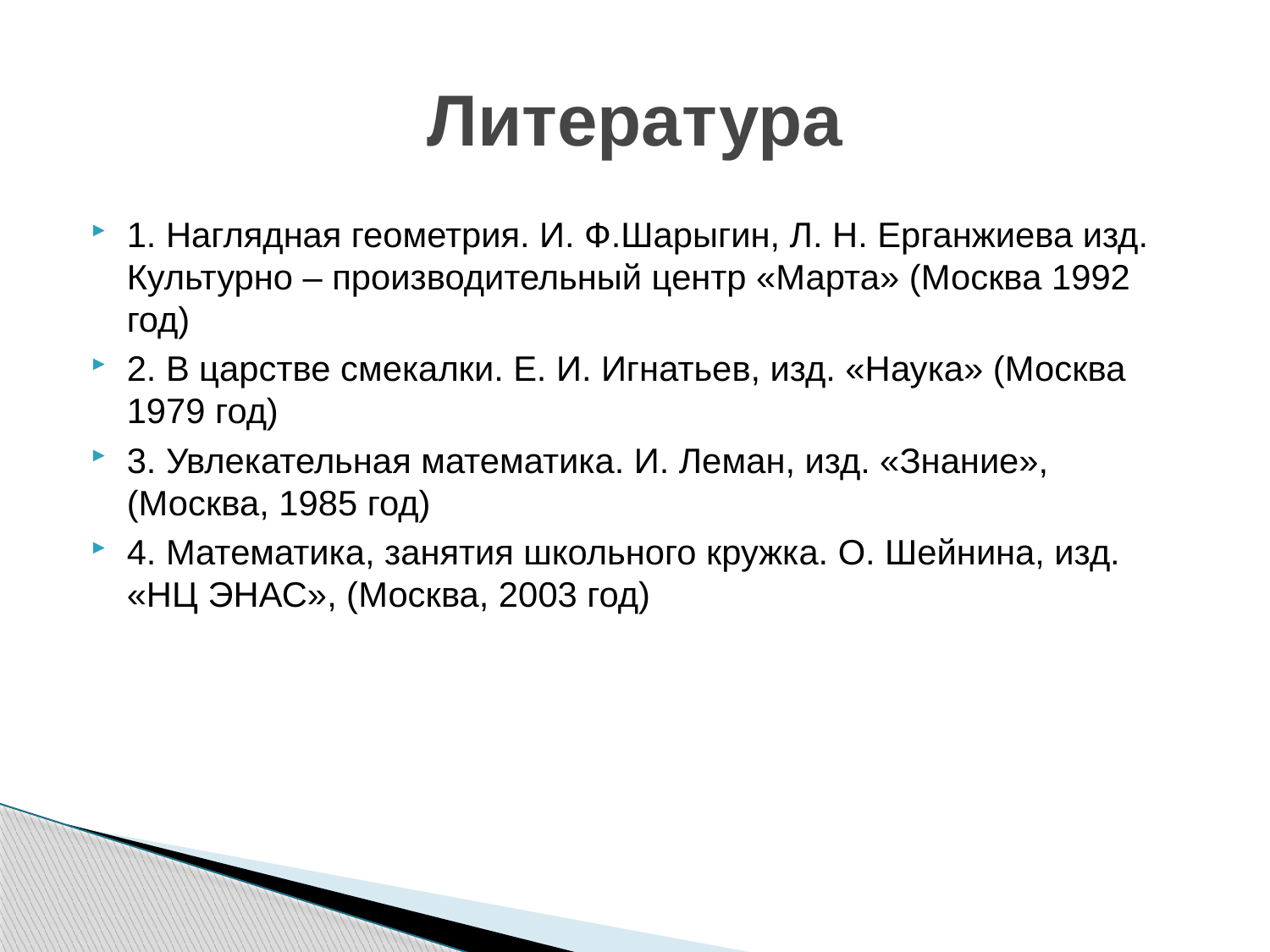

# Литература
1. Наглядная геометрия. И. Ф.Шарыгин, Л. Н. Ерганжиева изд. Культурно – производительный центр «Марта» (Москва 1992 год)
2. В царстве смекалки. Е. И. Игнатьев, изд. «Наука» (Москва 1979 год)
3. Увлекательная математика. И. Леман, изд. «Знание», (Москва, 1985 год)
4. Математика, занятия школьного кружка. О. Шейнина, изд. «НЦ ЭНАС», (Москва, 2003 год)